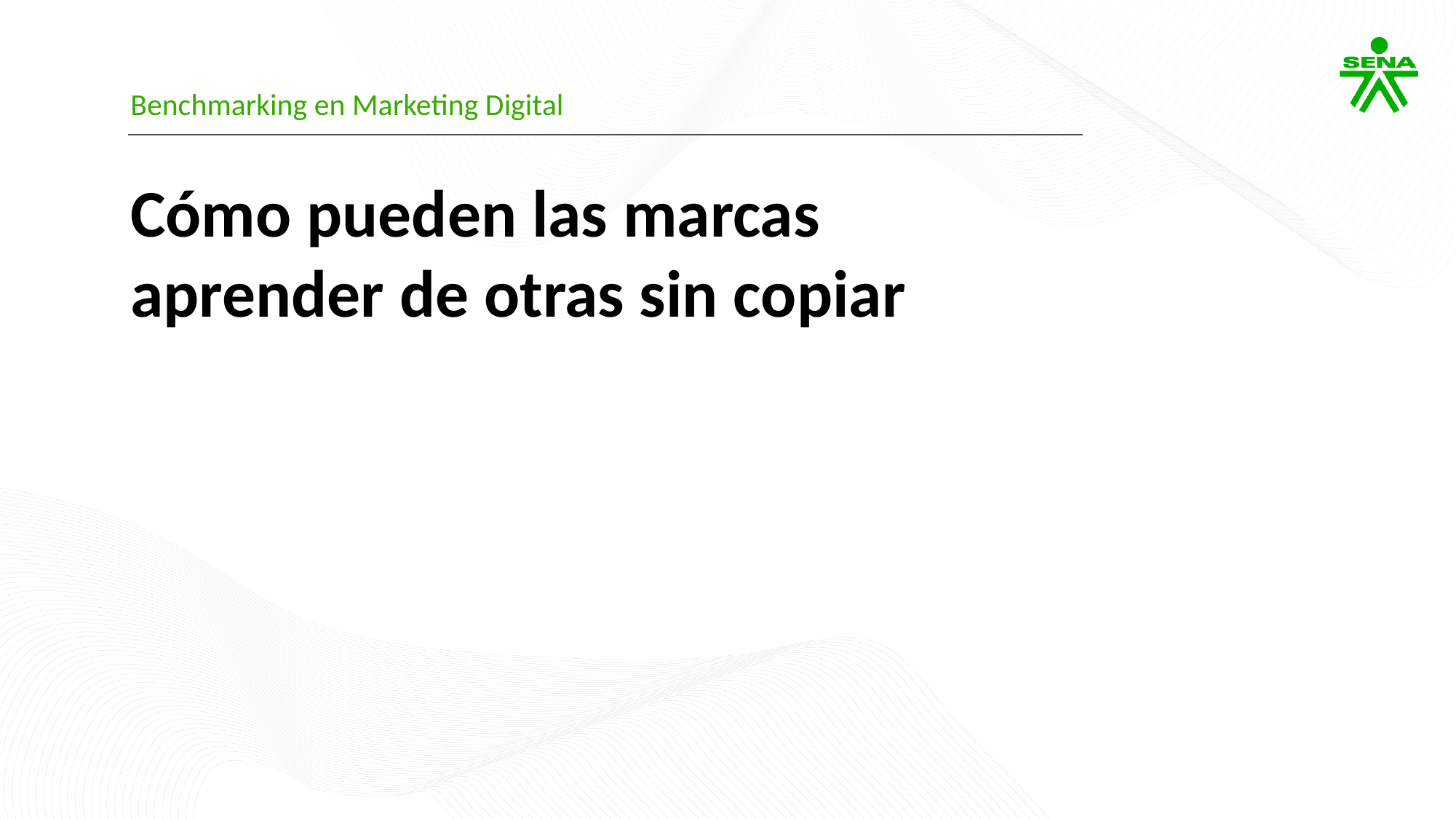

Benchmarking en Marketing Digital
Cómo pueden las marcas aprender de otras sin copiar